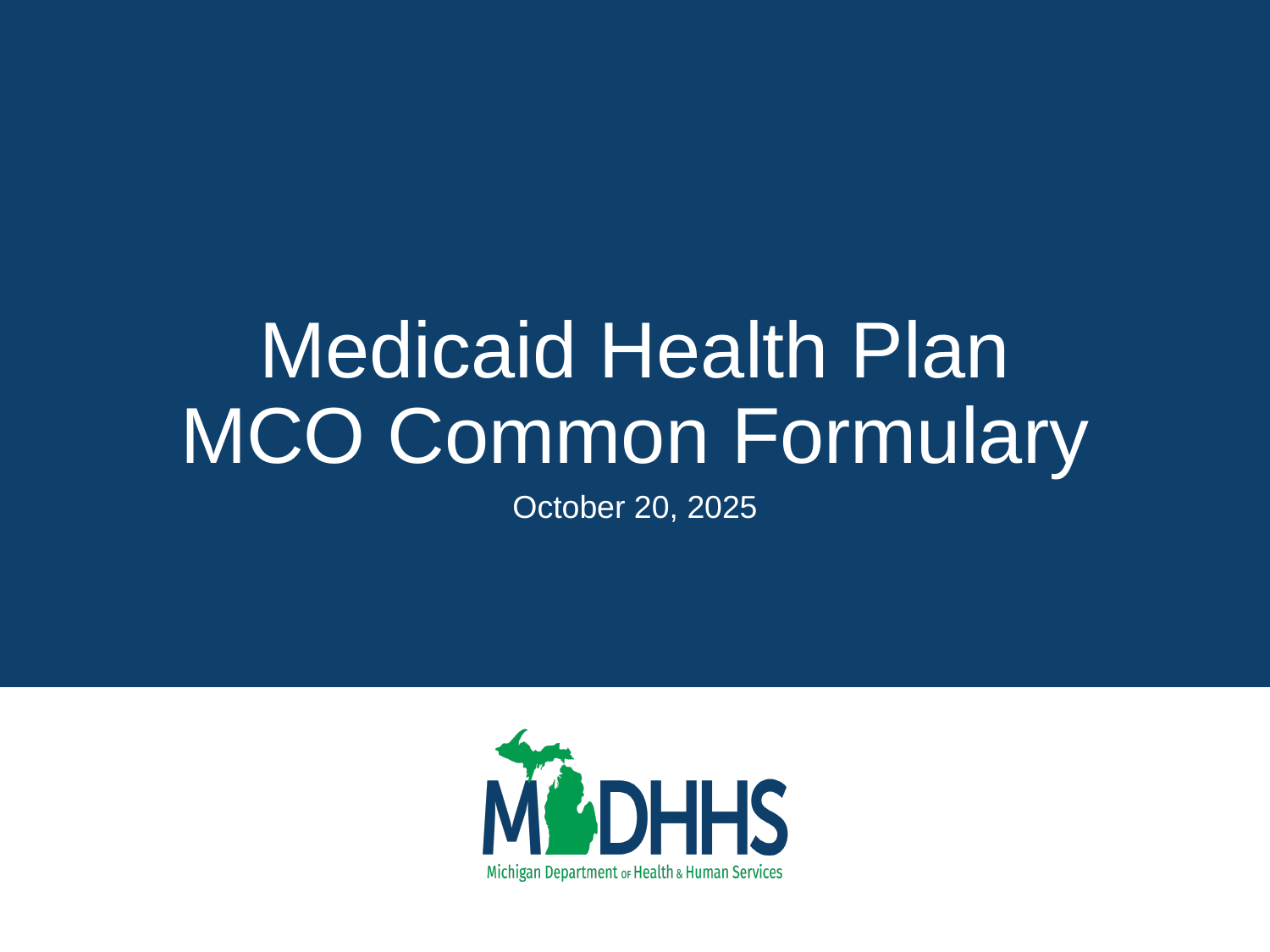

# Medicaid Health Plan MCO Common Formulary
October 20, 2025